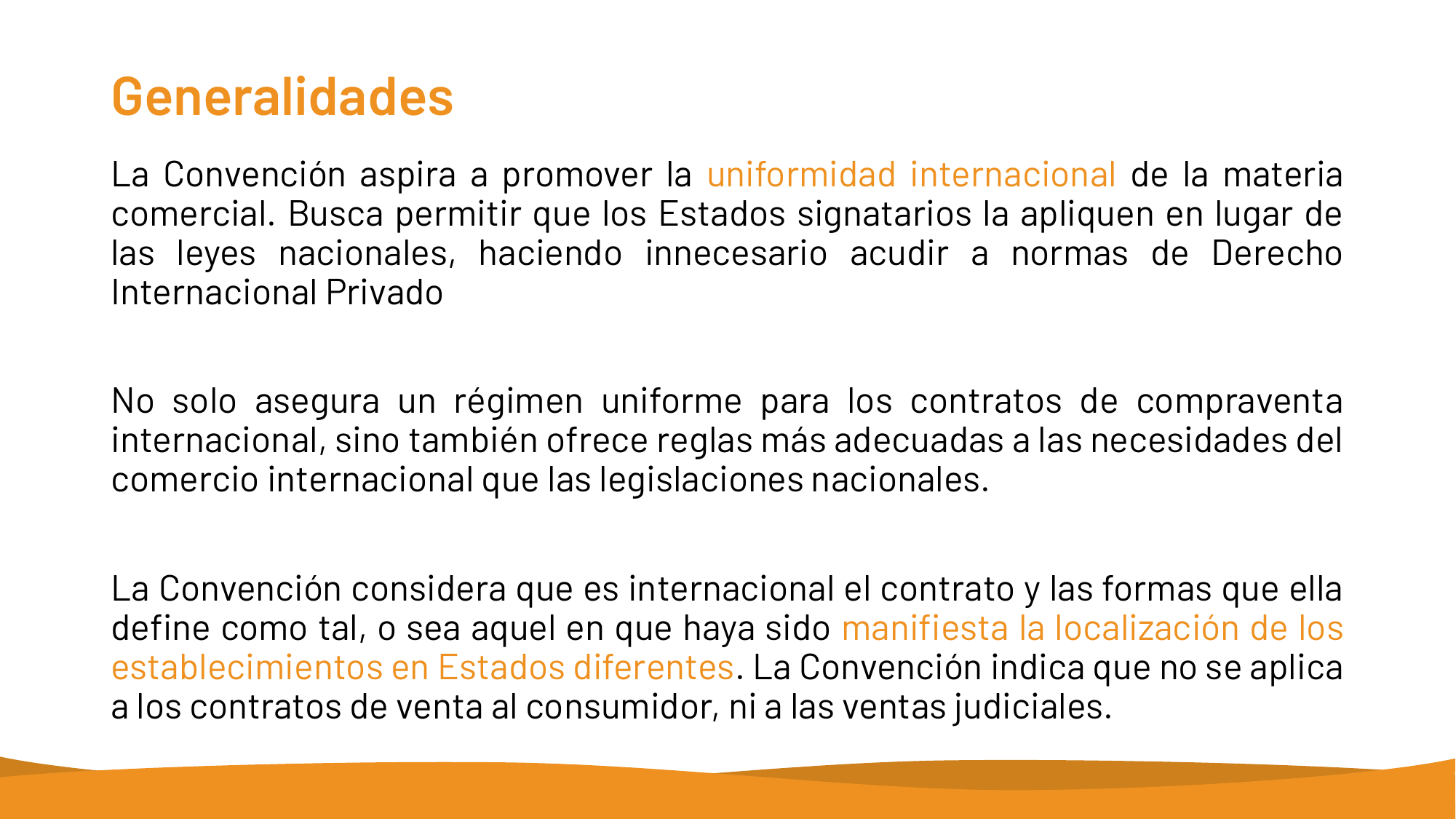

Generalidades
La Convención aspira a promover la uniformidad internacional de la materia comercial. Busca permitir que los Estados signatarios la apliquen en lugar de las leyes nacionales, haciendo innecesario acudir a normas de Derecho Internacional Privado

No solo asegura un régimen uniforme para los contratos de compraventa internacional, sino también ofrece reglas más adecuadas a las necesidades del comercio internacional que las legislaciones nacionales.

La Convención considera que es internacional el contrato y las formas que ella define como tal, o sea aquel en que haya sido manifiesta la localización de los establecimientos en Estados diferentes. La Convención indica que no se aplica a los contratos de venta al consumidor, ni a las ventas judiciales.